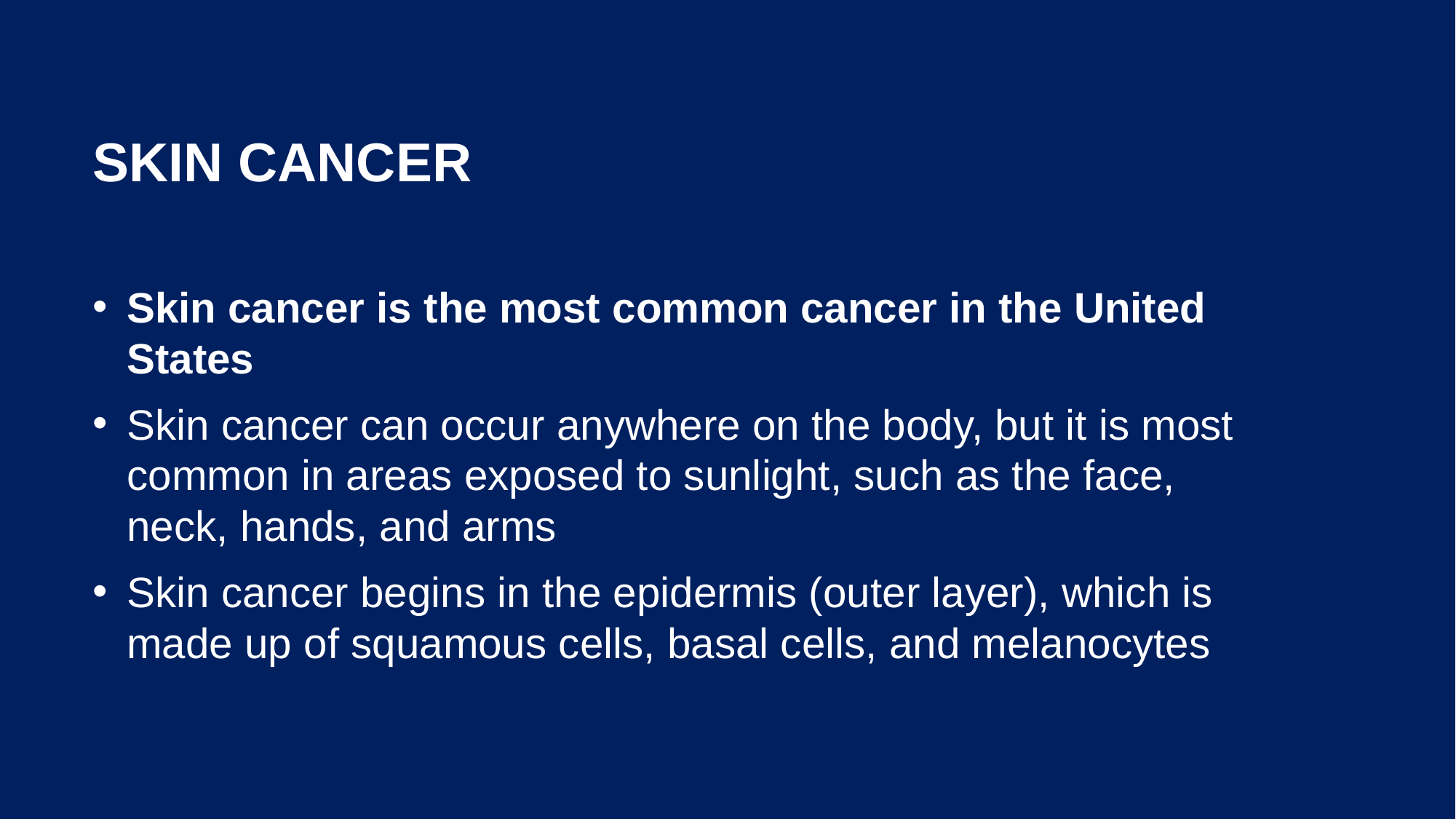

# Skin Cancer
Skin cancer is the most common cancer in the United States
Skin cancer can occur anywhere on the body, but it is most common in areas exposed to sunlight, such as the face, neck, hands, and arms
Skin cancer begins in the epidermis (outer layer), which is made up of squamous cells, basal cells, and melanocytes